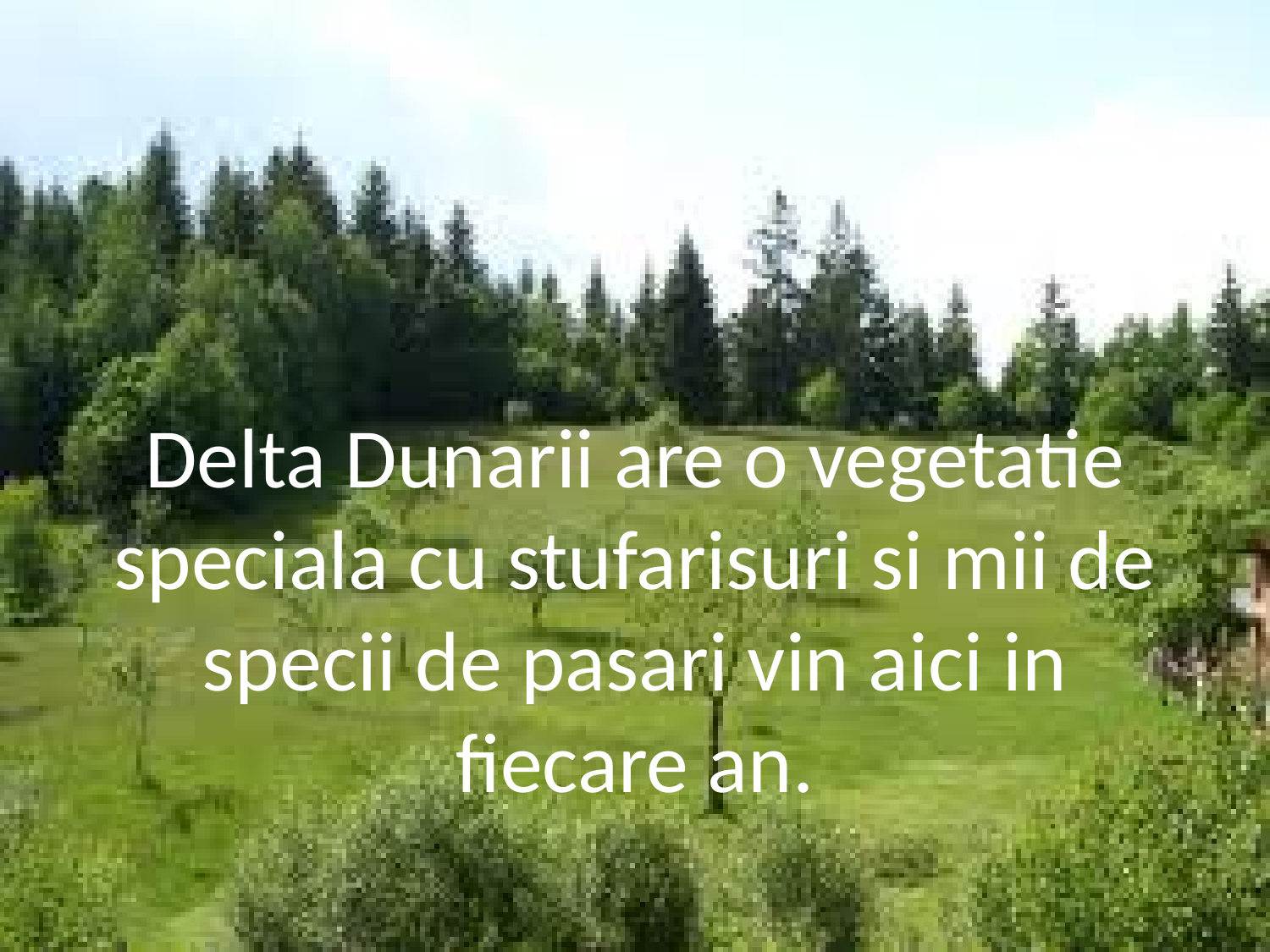

# Delta Dunarii are o vegetatie speciala cu stufarisuri si mii de specii de pasari vin aici in fiecare an.